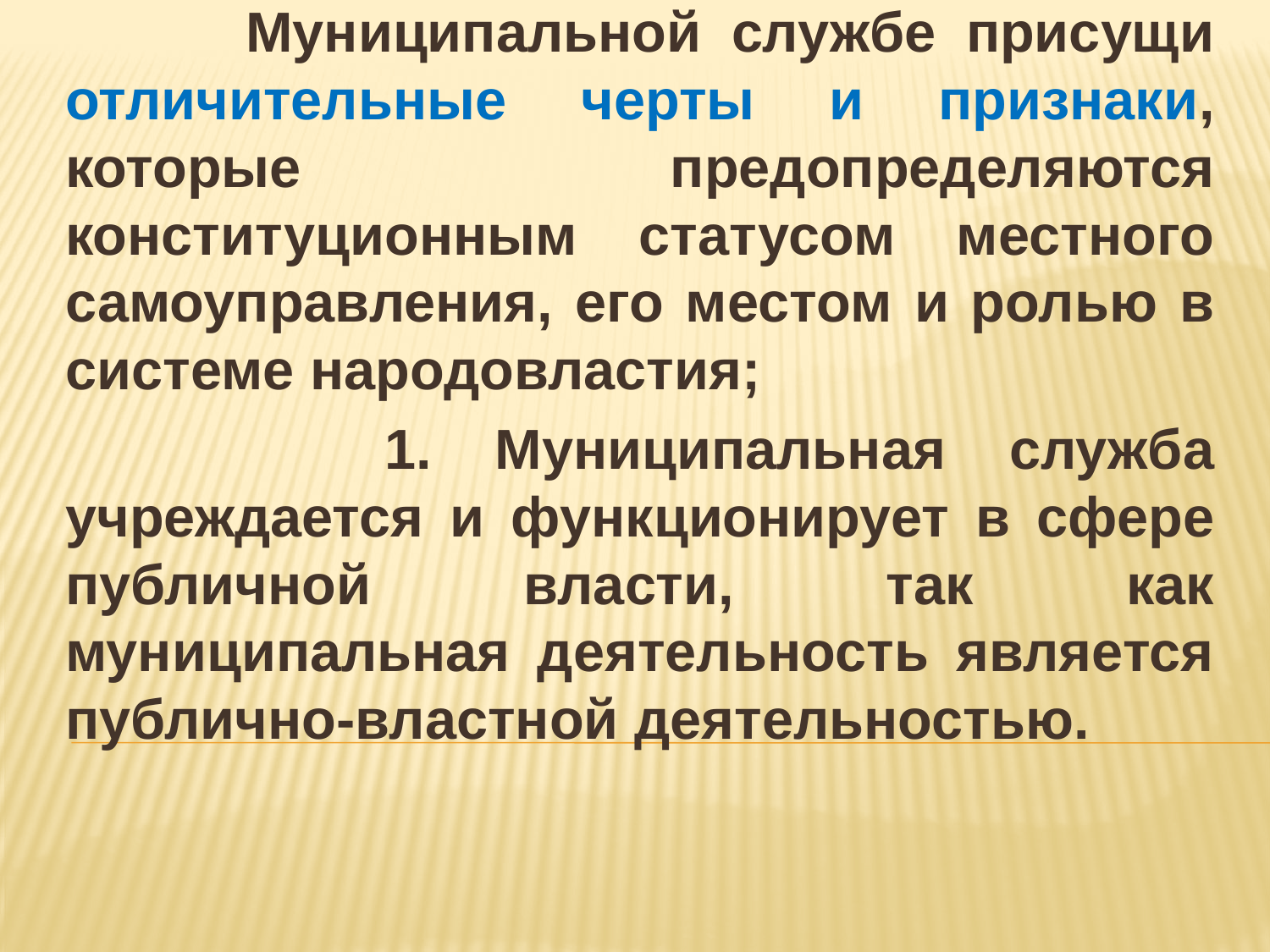

Муниципальной службе присущи отличительные черты и признаки, которые предопределяются конституционным статусом местного самоуправления, его местом и ролью в системе народовластия;
     1. Муниципальная служба учреждается и функционирует в сфере публичной власти, так как муниципальная деятельность является публично-властной деятельностью.